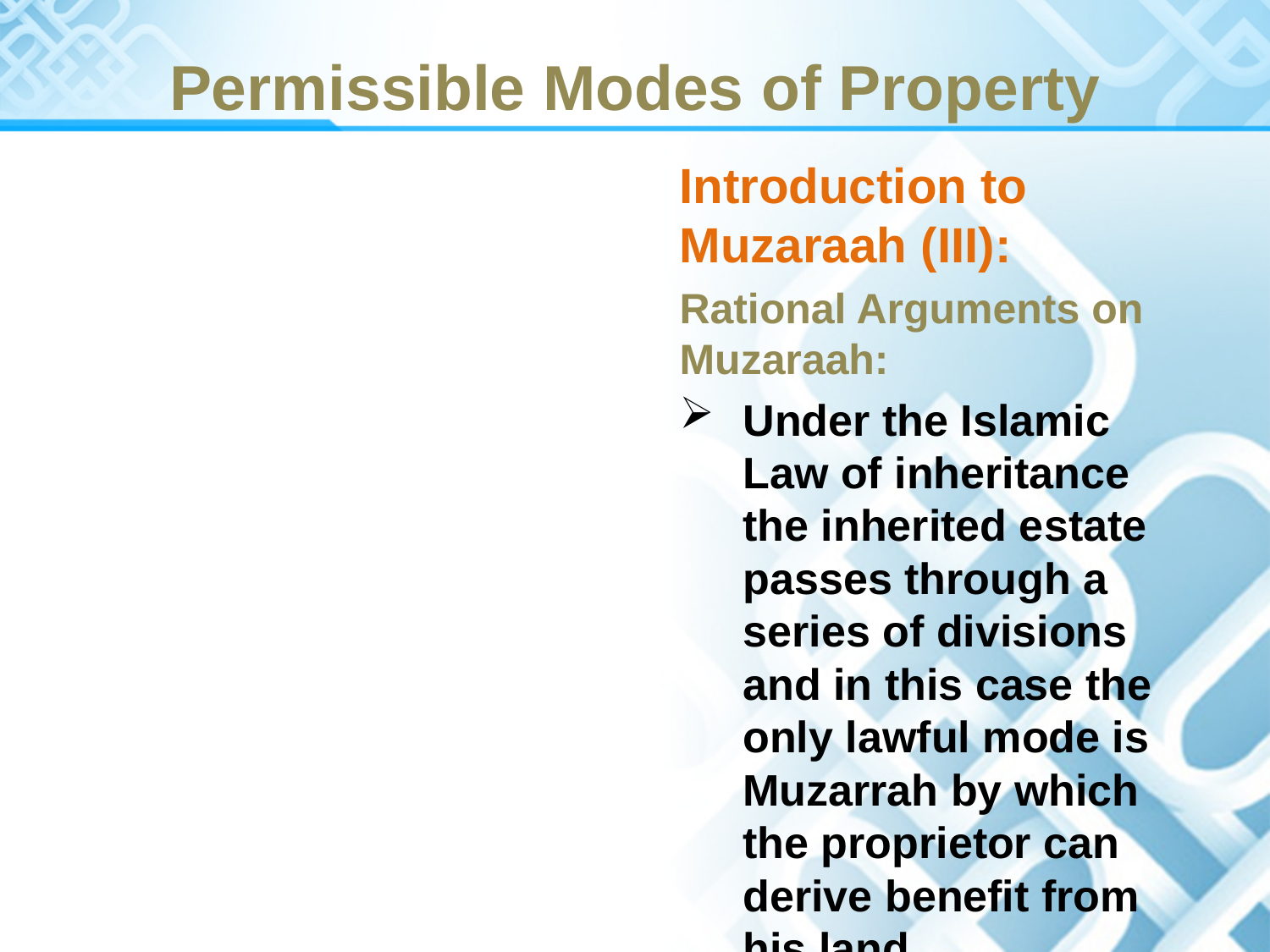

Permissible Modes of Property
Introduction to Muzaraah (III):
Rational Arguments on Muzaraah:
Under the Islamic Law of inheritance the inherited estate passes through a series of divisions and in this case the only lawful mode is Muzarrah by which the proprietor can derive benefit from his land.